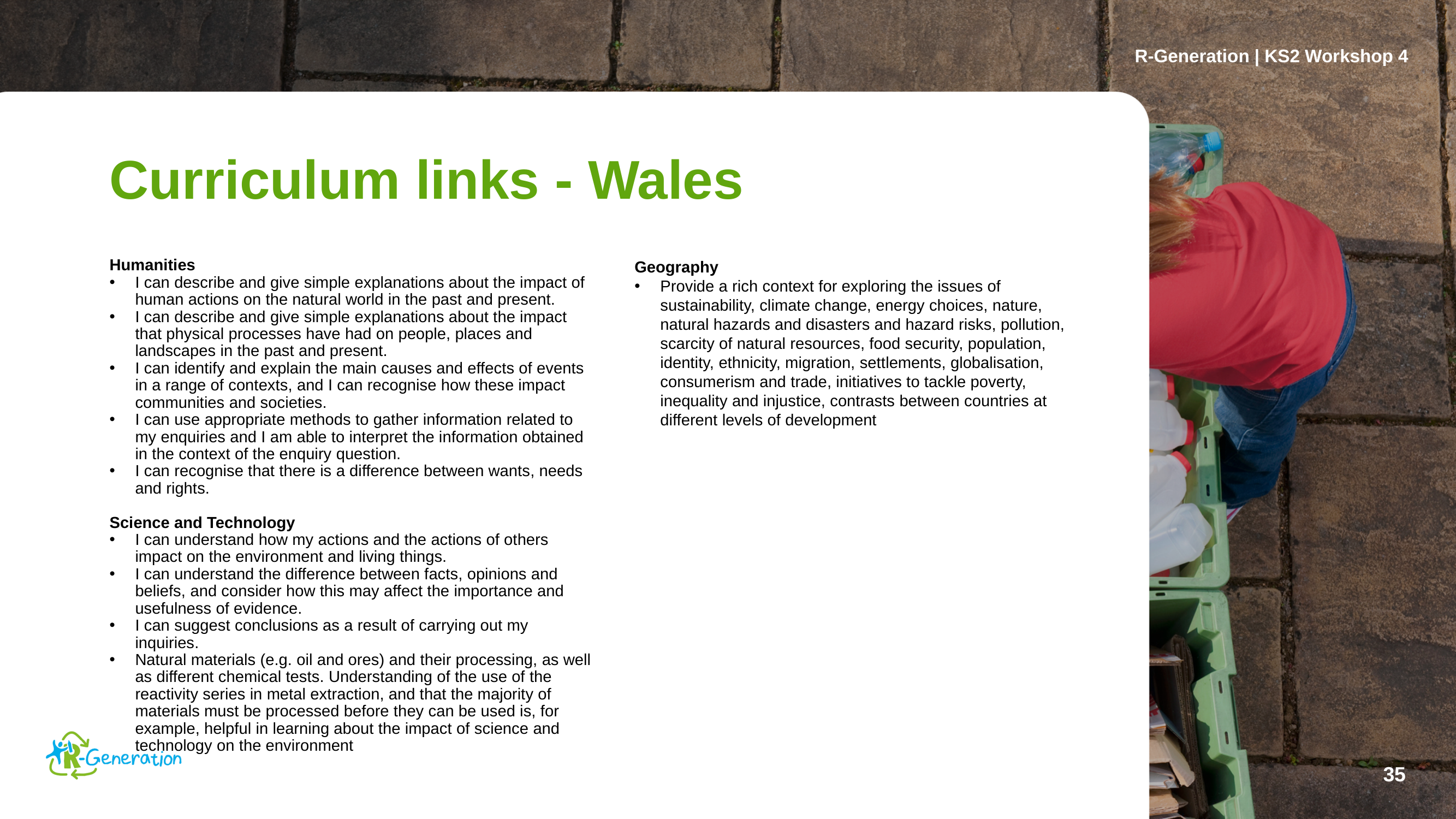

R-Generation | KS2 Workshop 4
# Curriculum links - Wales
Humanities
I can describe and give simple explanations about the impact of human actions on the natural world in the past and present.
I can describe and give simple explanations about the impact that physical processes have had on people, places and landscapes in the past and present.
I can identify and explain the main causes and effects of events in a range of contexts, and I can recognise how these impact communities and societies.
I can use appropriate methods to gather information related to my enquiries and I am able to interpret the information obtained in the context of the enquiry question.
I can recognise that there is a difference between wants, needs and rights.
Science and Technology
I can understand how my actions and the actions of others impact on the environment and living things.
I can understand the difference between facts, opinions and beliefs, and consider how this may affect the importance and usefulness of evidence.
I can suggest conclusions as a result of carrying out my inquiries.
Natural materials (e.g. oil and ores) and their processing, as well as different chemical tests. Understanding of the use of the reactivity series in metal extraction, and that the majority of materials must be processed before they can be used is, for example, helpful in learning about the impact of science and technology on the environment

Geography
Provide a rich context for exploring the issues of sustainability, climate change, energy choices, nature, natural hazards and disasters and hazard risks, pollution, scarcity of natural resources, food security, population, identity, ethnicity, migration, settlements, globalisation, consumerism and trade, initiatives to tackle poverty, inequality and injustice, contrasts between countries at different levels of development

35